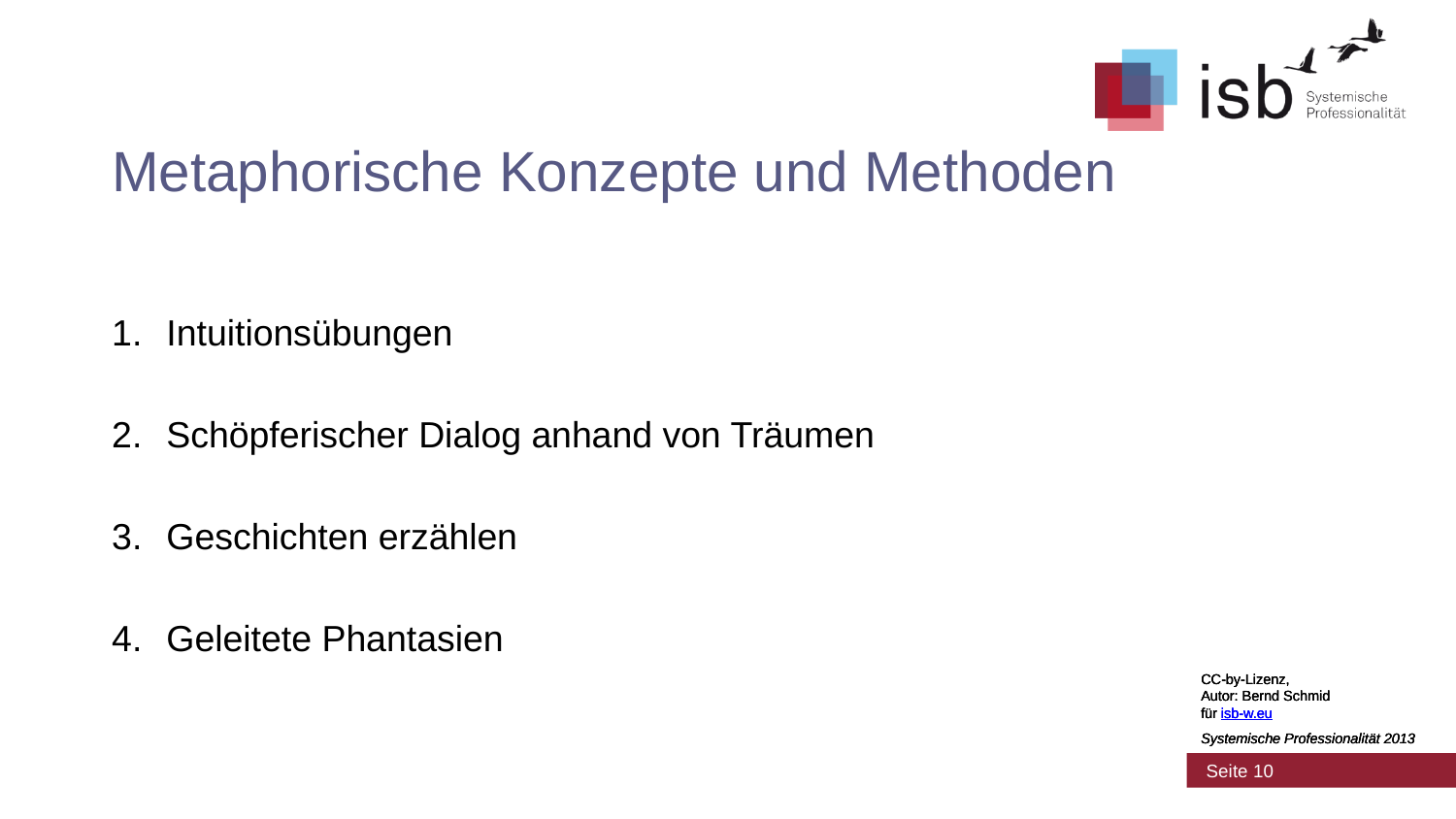

# Metaphorische Konzepte und Methoden
Intuitionsübungen

Schöpferischer Dialog anhand von Träumen

Geschichten erzählen

Geleitete Phantasien

CC-by-Lizenz,
Autor: Bernd Schmid
für isb-w.eu
Systemische Professionalität 2013

CC-by-Lizenz,
Autor: Bernd Schmid
für isb-w.eu
Systemische Professionalität 2013
 Seite 10